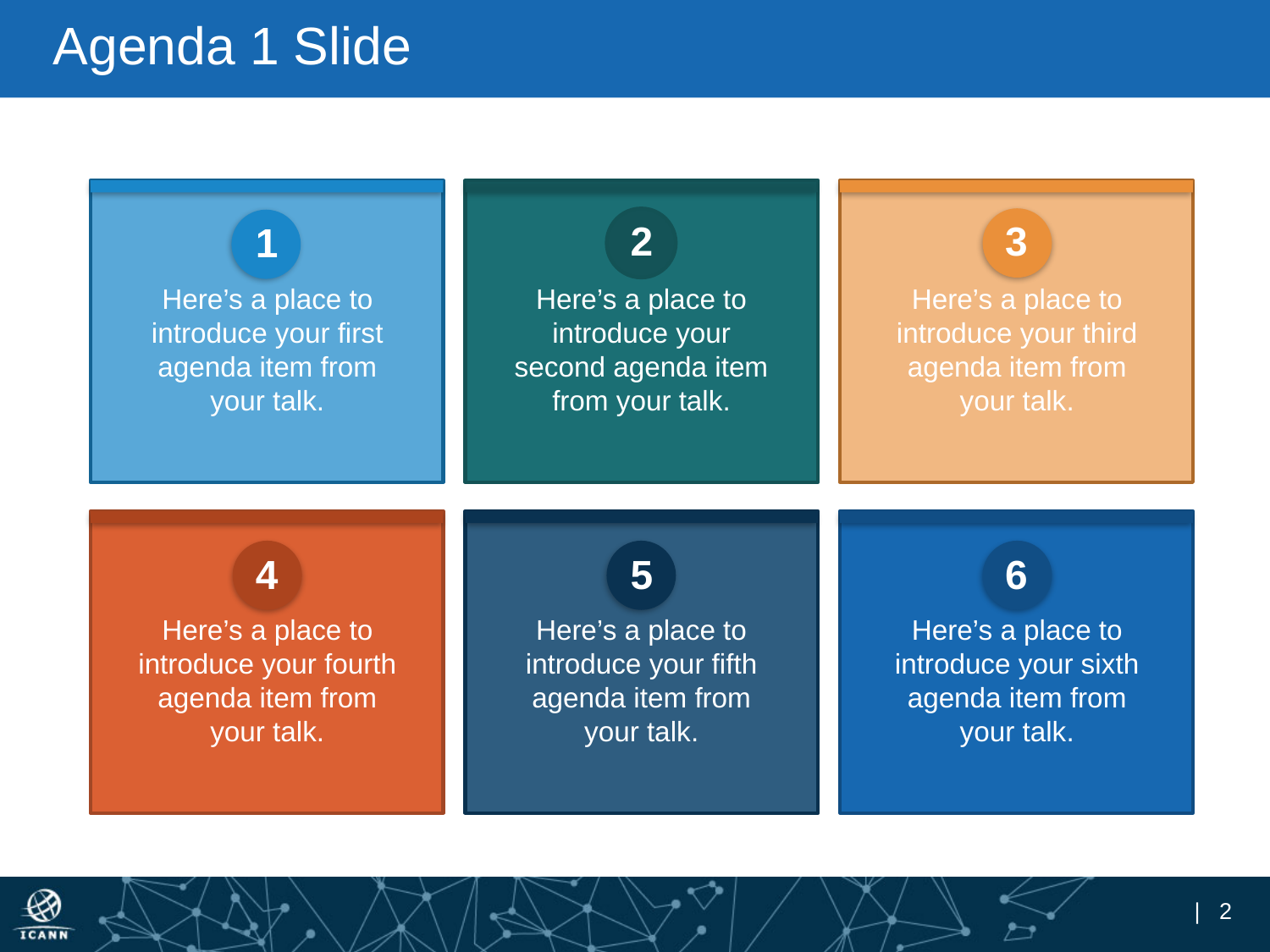

# Agenda 1 Slide

2
3

1
Here’s a place to introduce your first agenda item from your talk.
Here’s a place to introduce your second agenda item from your talk.
Here’s a place to introduce your third agenda item from your talk.

4
5
6
Here’s a place to introduce your fourth agenda item from your talk.
Here’s a place to introduce your fifth agenda item from your talk.
Here’s a place to introduce your sixth agenda item from your talk.